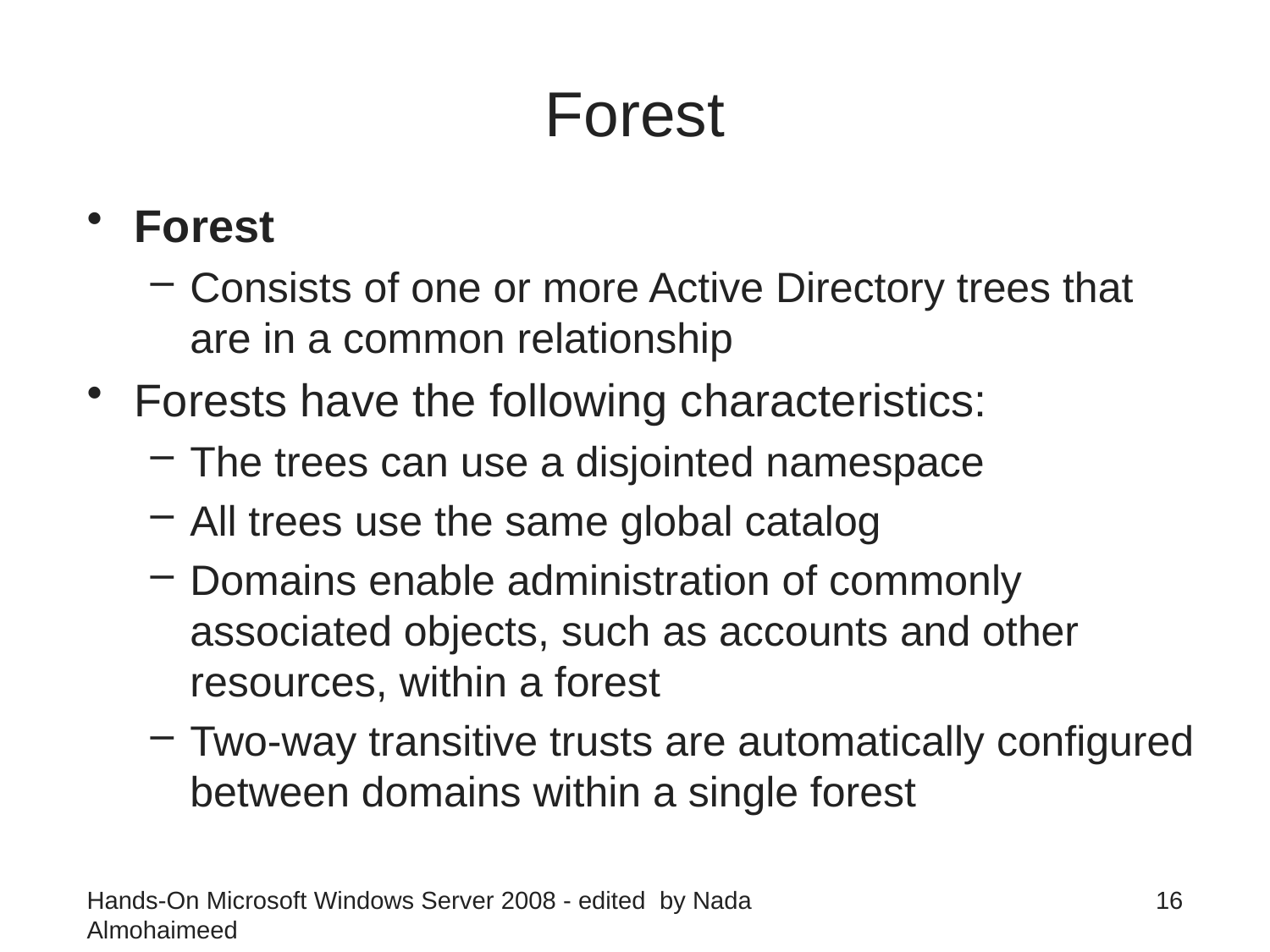

# Forest
Forest
Consists of one or more Active Directory trees that are in a common relationship
Forests have the following characteristics:
The trees can use a disjointed namespace
All trees use the same global catalog
Domains enable administration of commonly associated objects, such as accounts and other resources, within a forest
Two-way transitive trusts are automatically configured between domains within a single forest
Hands-On Microsoft Windows Server 2008 - edited  by Nada Almohaimeed
16